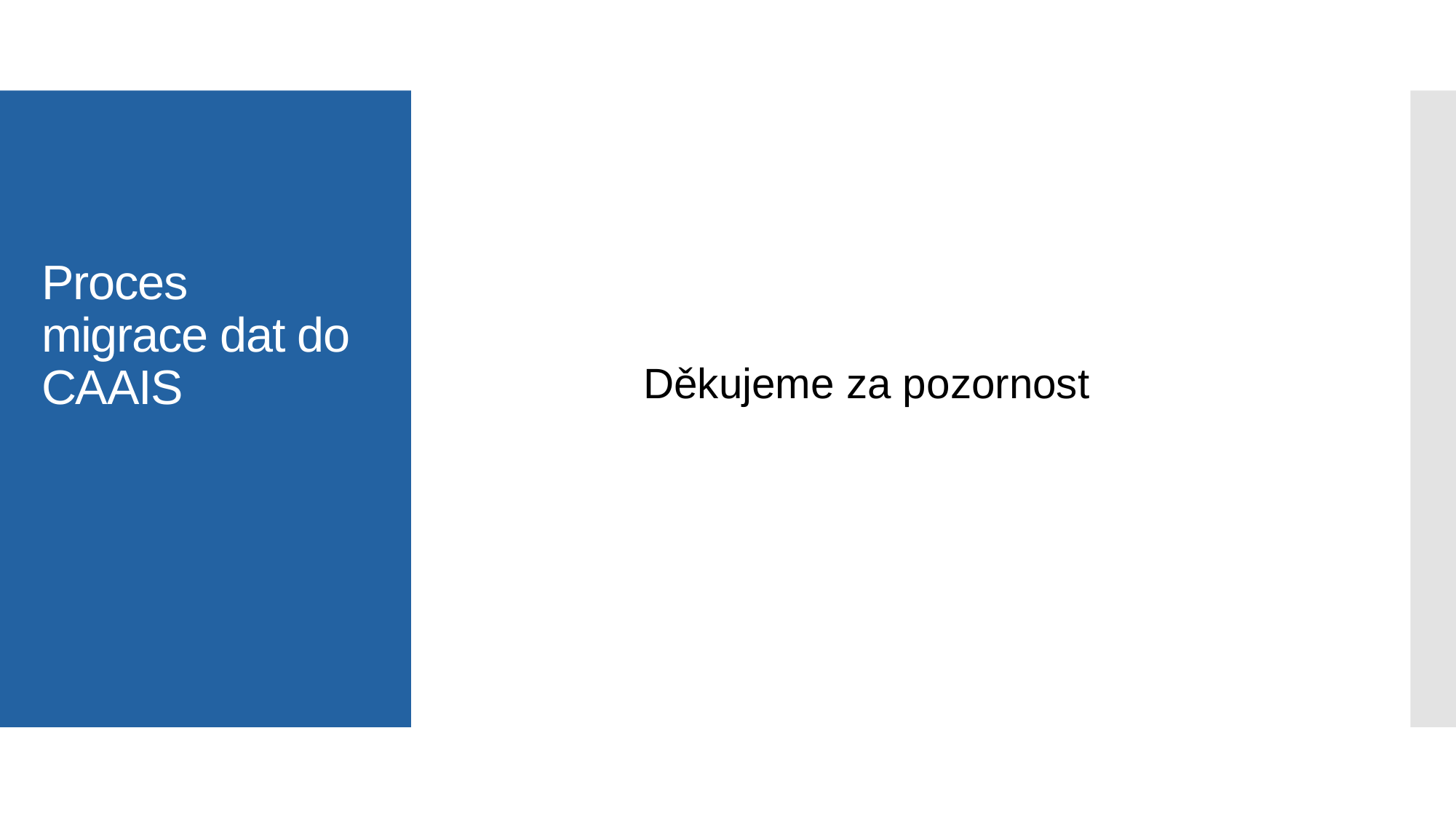

# Proces migrace dat do CAAIS
Děkujeme za pozornost